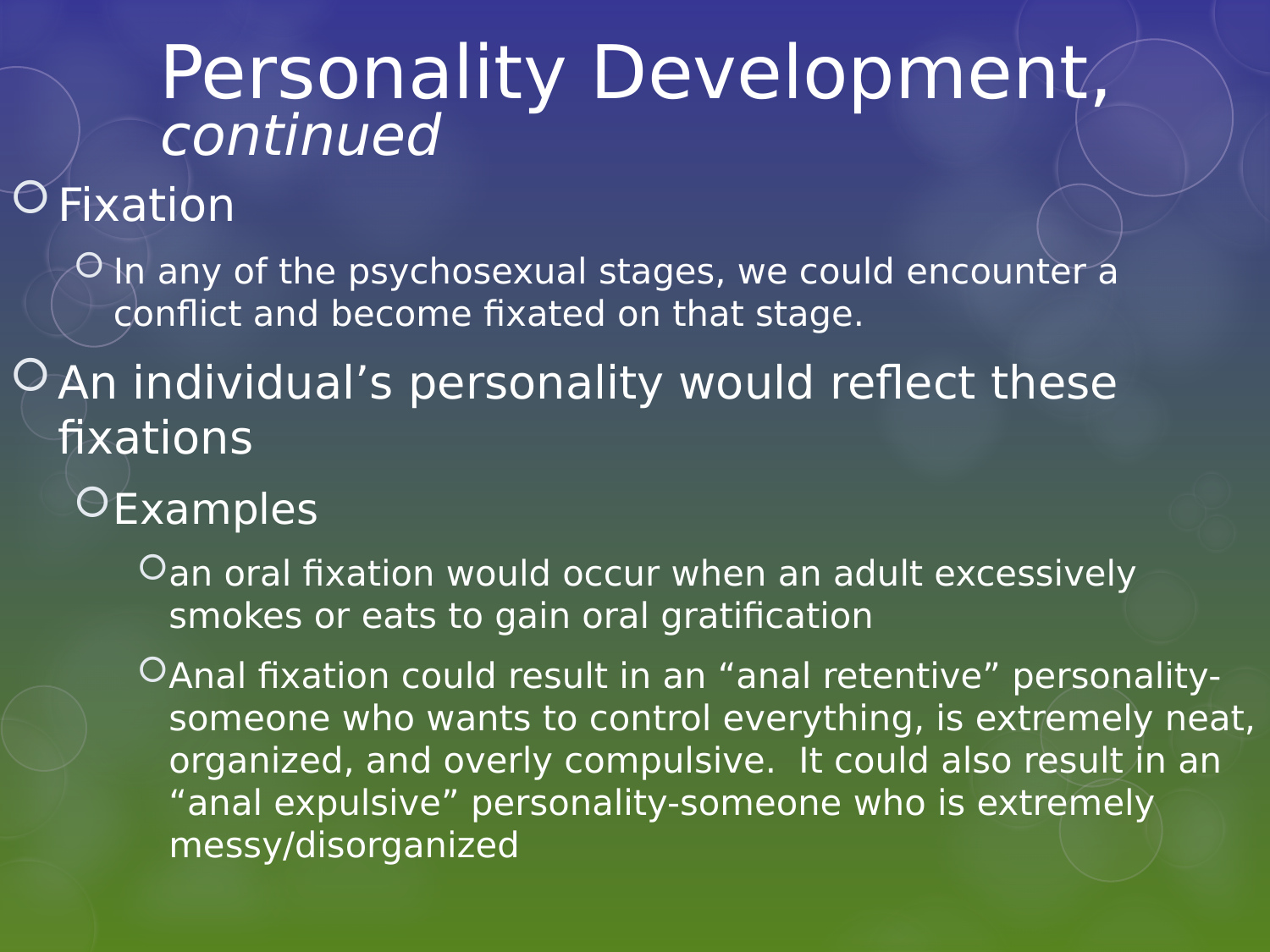

Personality Development,
# continued
Fixation
In any of the psychosexual stages, we could encounter a conflict and become fixated on that stage.
An individual’s personality would reflect these fixations
Examples
an oral fixation would occur when an adult excessively smokes or eats to gain oral gratification
Anal fixation could result in an “anal retentive” personality-someone who wants to control everything, is extremely neat, organized, and overly compulsive.  It could also result in an “anal expulsive” personality-someone who is extremely messy/disorganized